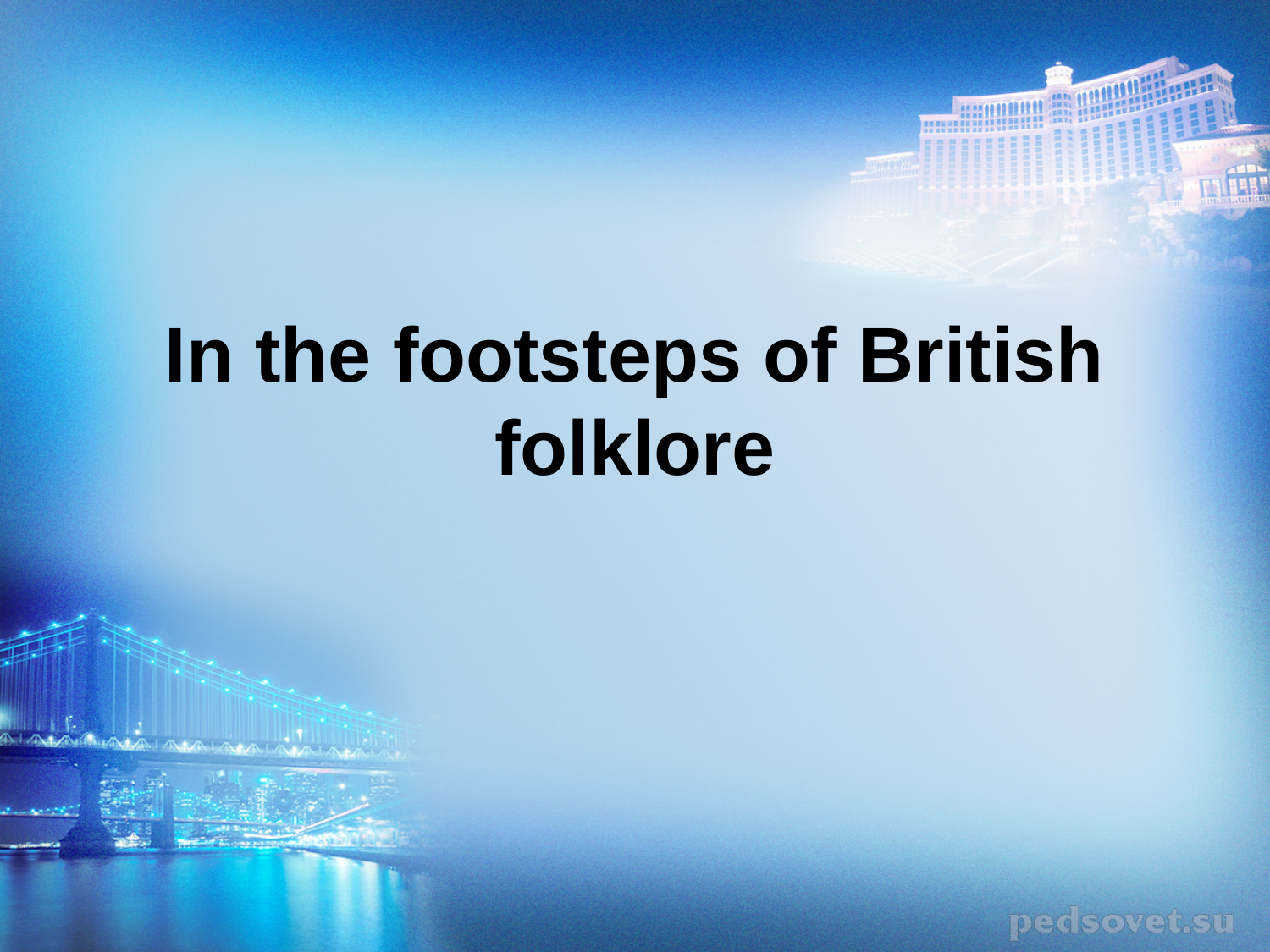

# In the footsteps of British folklore